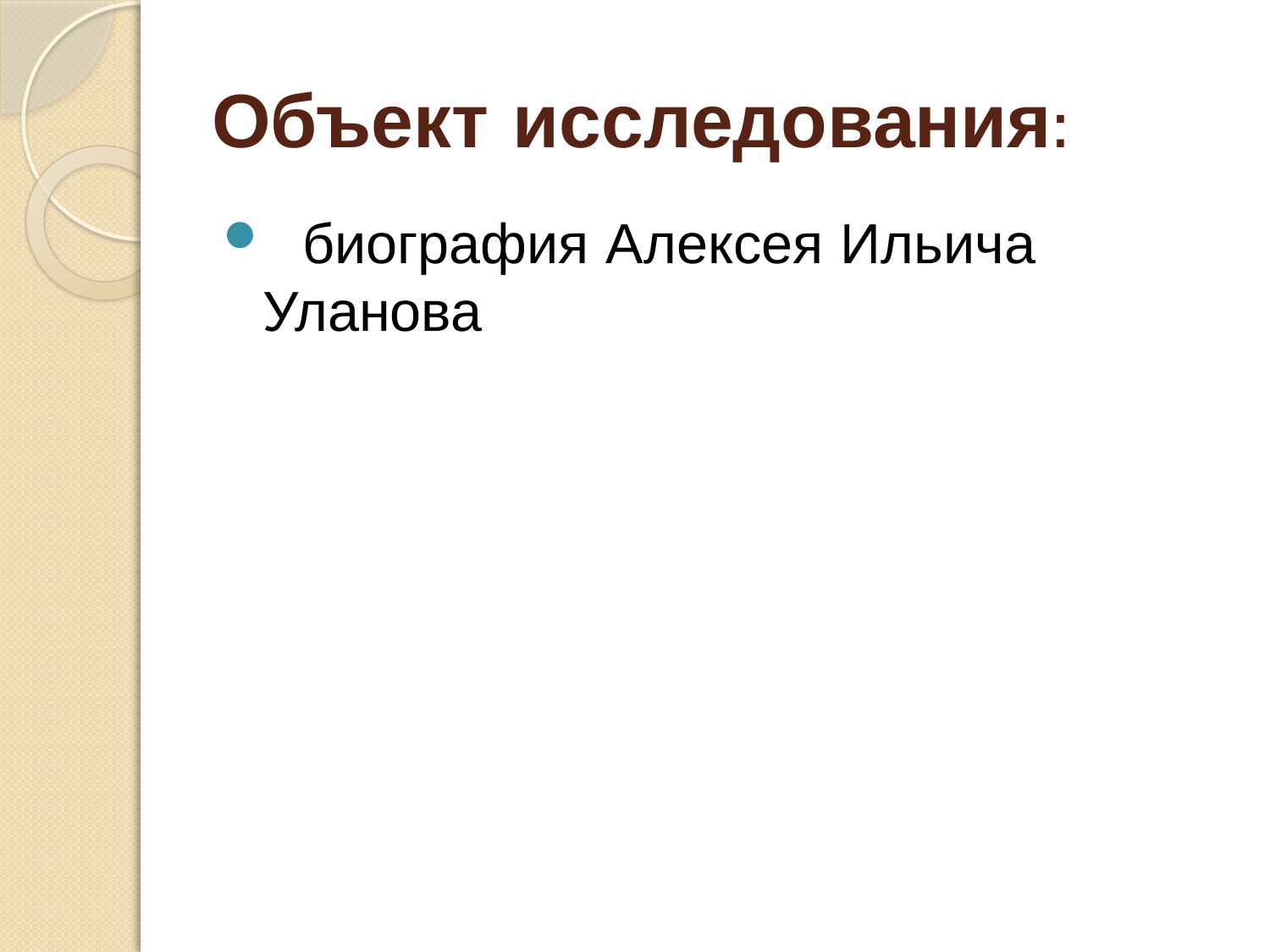

# Объект исследования:
  биография Алексея Ильича Уланова